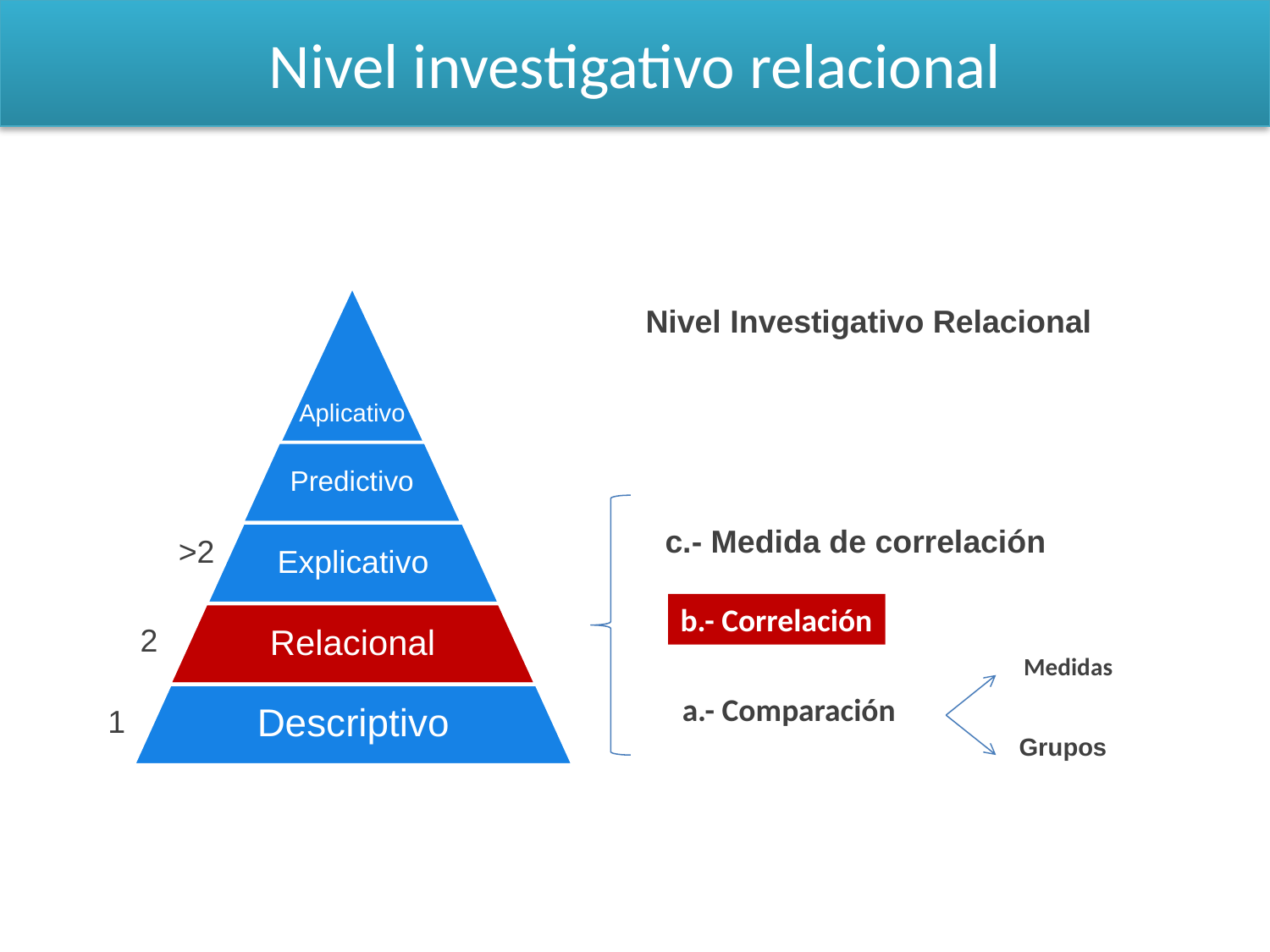

# Nivel investigativo relacional

Aplicativo
Nivel Investigativo Relacional

Predictivo

c.- Medida de correlación

Explicativo
>2
b.- Correlación

Relacional
2
Medidas
a.- Comparación

Descriptivo
1
Grupos